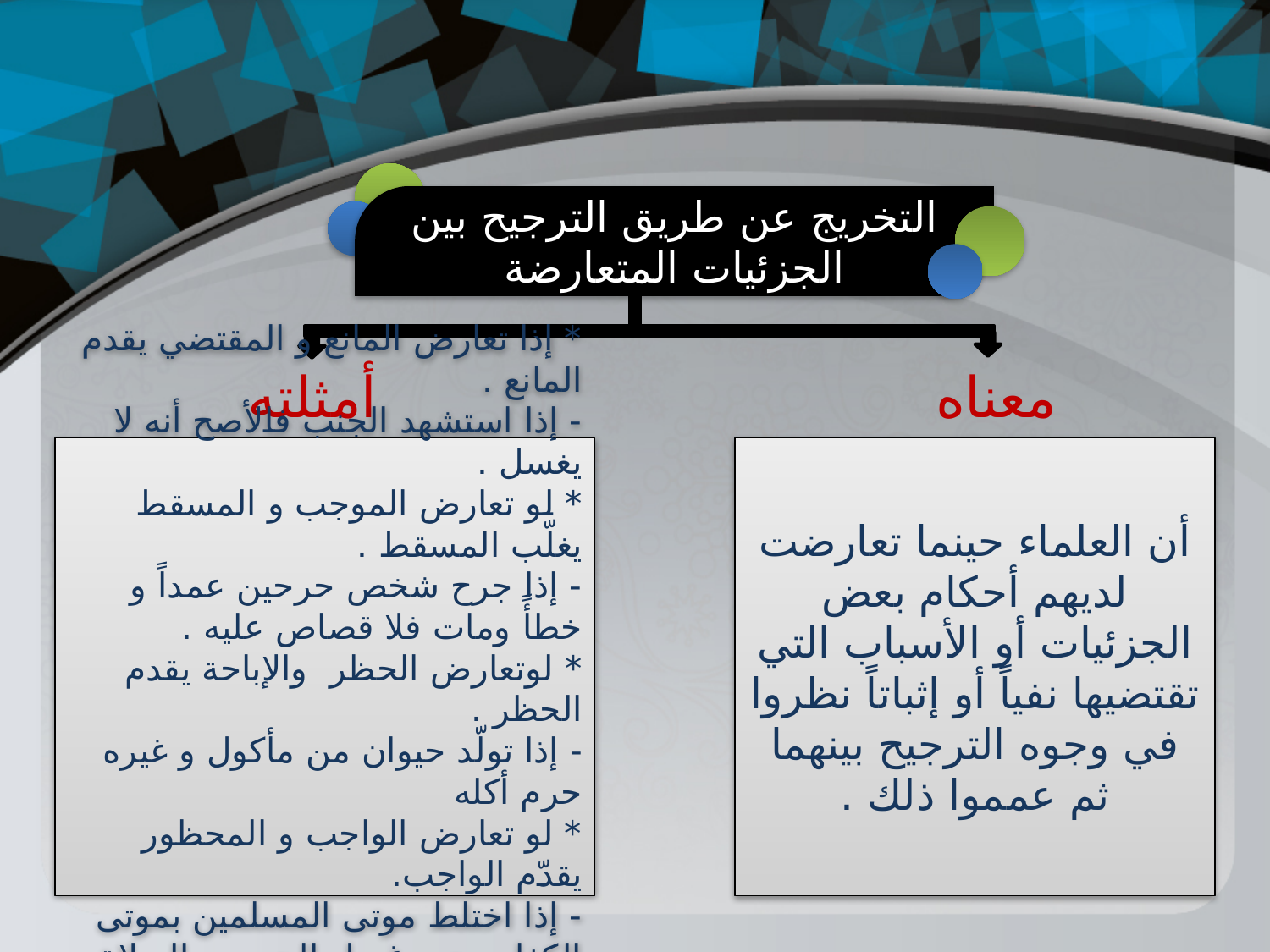

التخريج عن طريق الترجيح بين
 الجزئيات المتعارضة

أمثلته
معناه
* إذا تعارض المانع و المقتضي يقدم المانع .
- إذا استشهد الجنب فالأصح أنه لا يغسل .
* لو تعارض الموجب و المسقط يغلّب المسقط .
- إذا جرح شخص حرحين عمداً و خطأً ومات فلا قصاص عليه .
* لوتعارض الحظر  والإباحة يقدم الحظر .
- إذا تولّد حيوان من مأكول و غيره حرم أكله
* لو تعارض الواجب و المحظور يقدّم الواجب.
- إذا اختلط موتى المسلمين بموتى الكفار وجب غسل الجميع و الصلاة عليهم
أن العلماء حينما تعارضت لديهم أحكام بعض الجزئيات أو الأسباب التي تقتضيها نفياً أو إثباتاً نظروا في وجوه الترجيح بينهما ثم عمموا ذلك .